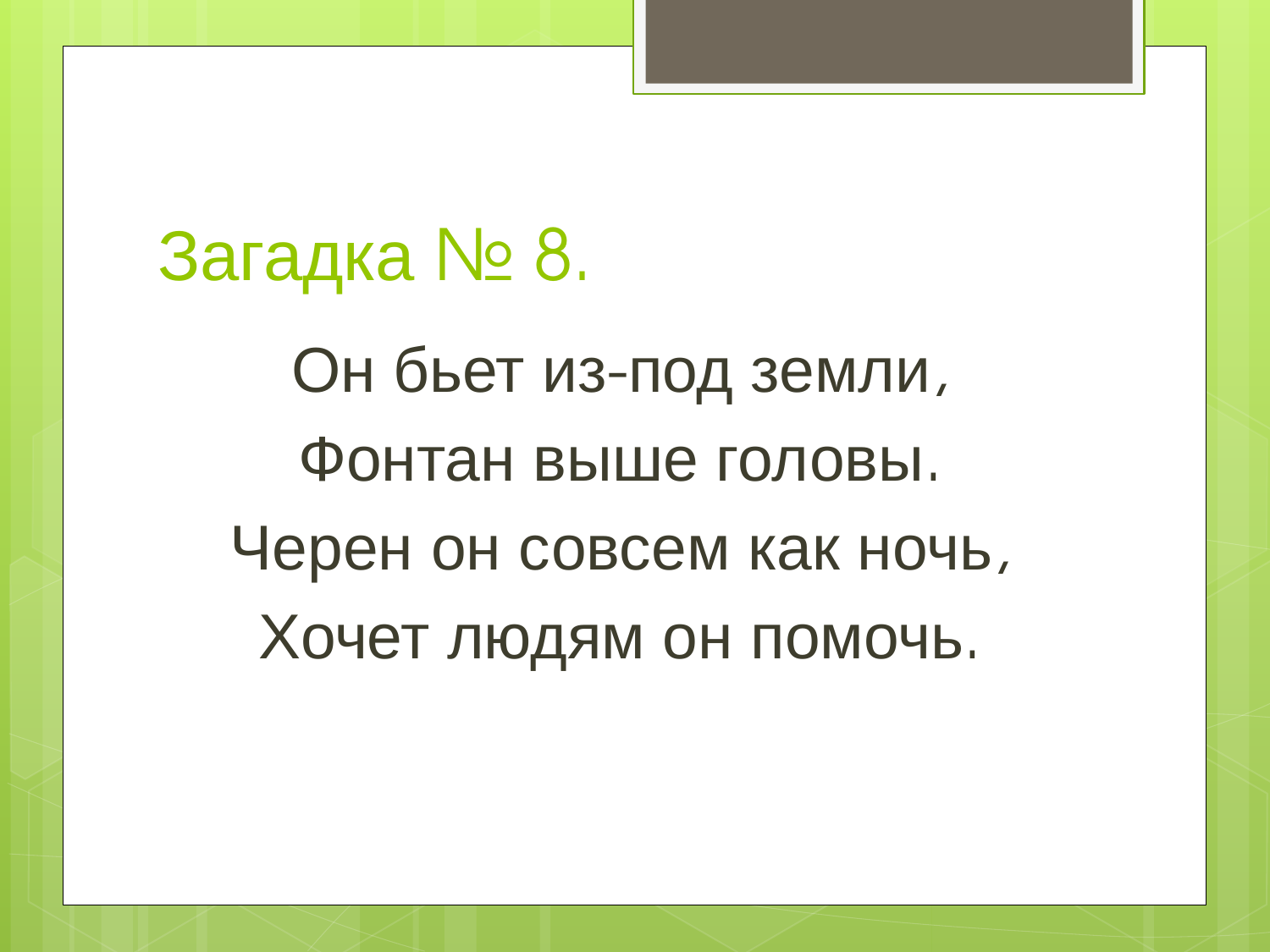

# Загадка № 8.
Он бьет из-под земли,
Фонтан выше головы.
Черен он совсем как ночь,
Хочет людям он помочь.